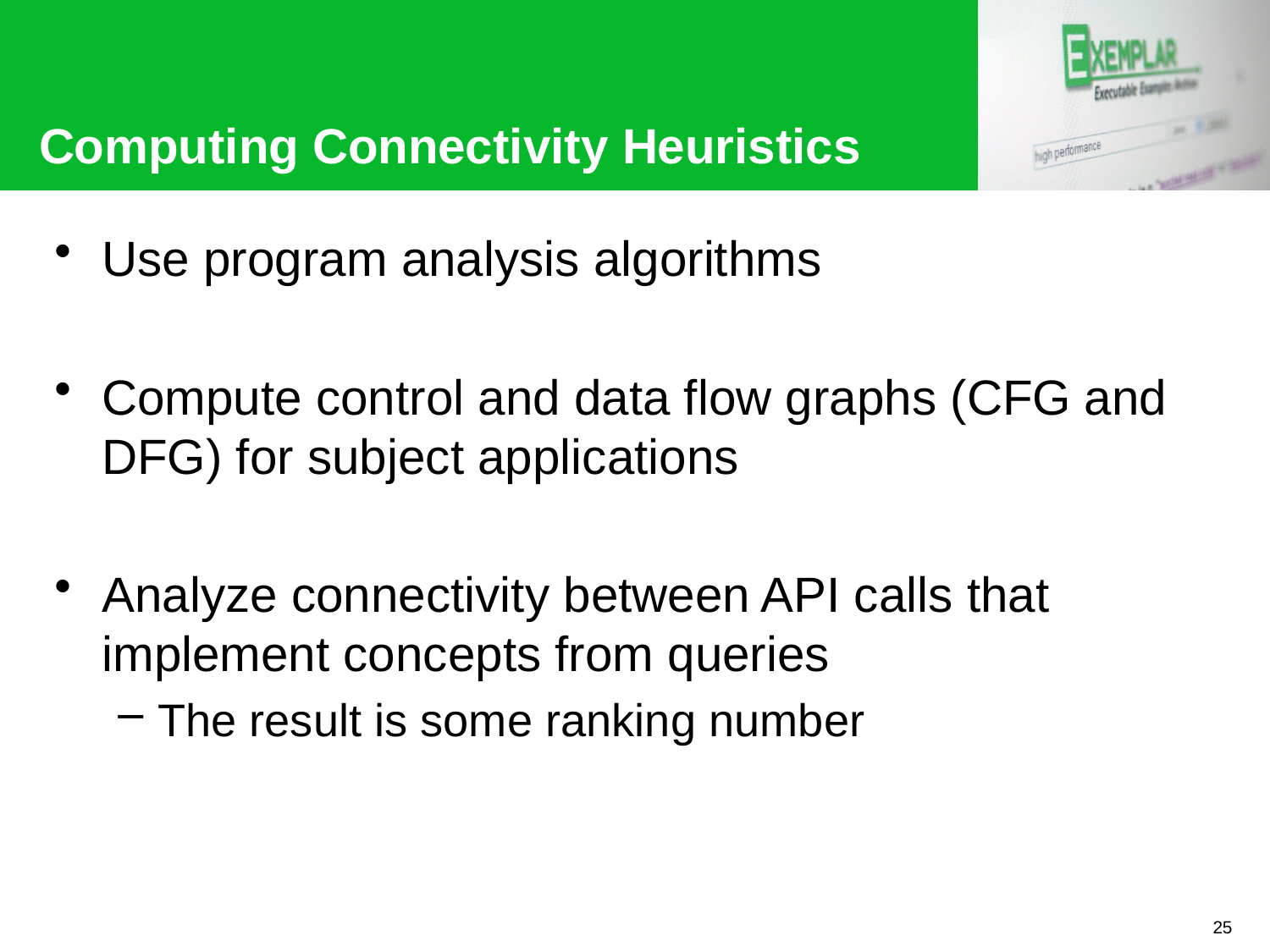

# Computing Connectivity Heuristics
Use program analysis algorithms

Compute control and data flow graphs (CFG and DFG) for subject applications

Analyze connectivity between API calls that implement concepts from queries
The result is some ranking number
25